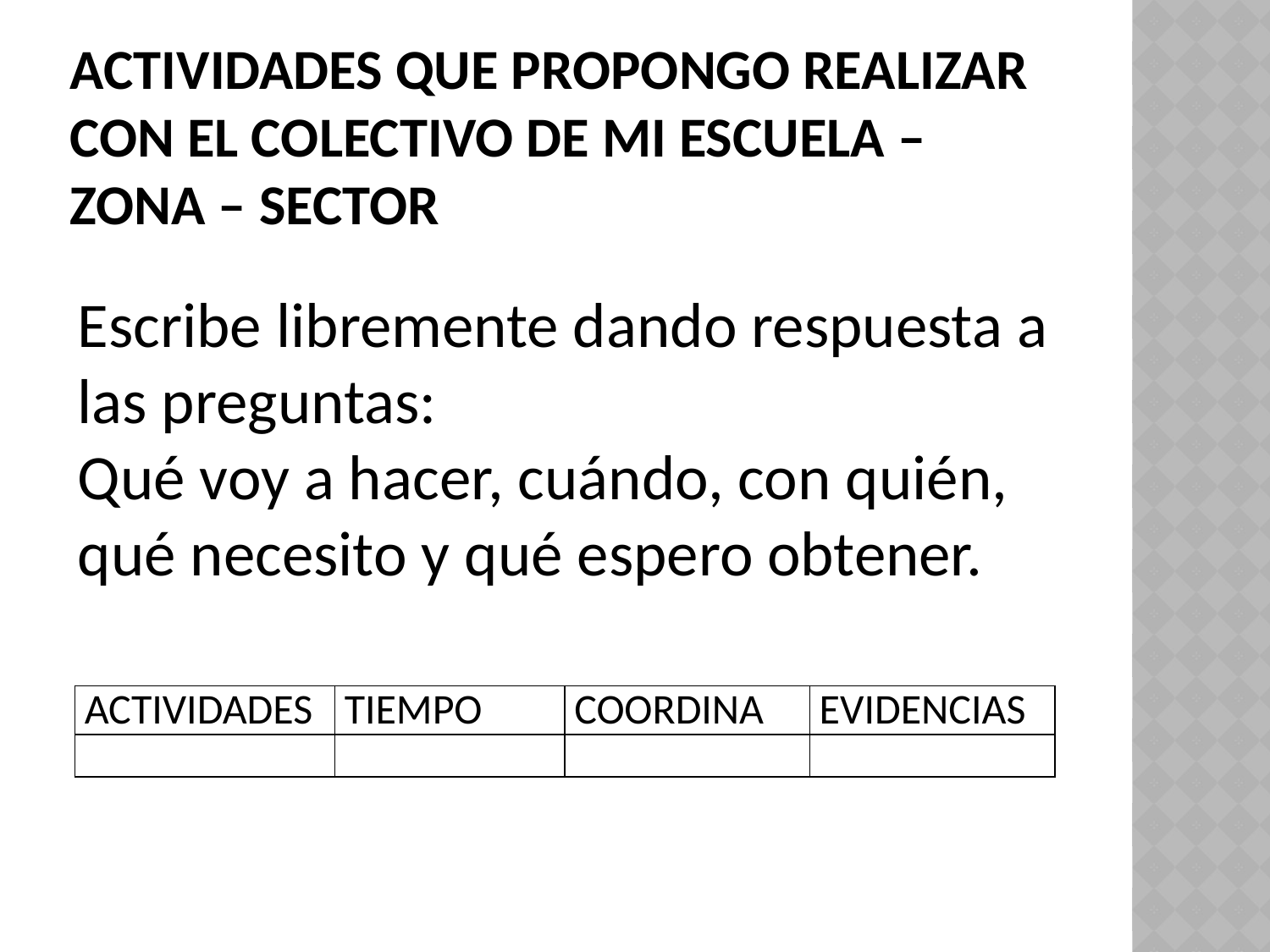

# ACTIVIDADES QUE PROPONGO REALIZAR CON EL COLECTIVO DE MI ESCUELA – ZONA – SECTOR
Escribe libremente dando respuesta a las preguntas:
Qué voy a hacer, cuándo, con quién, qué necesito y qué espero obtener.
| ACTIVIDADES | TIEMPO | COORDINA | EVIDENCIAS |
| --- | --- | --- | --- |
|  |  |  |  |